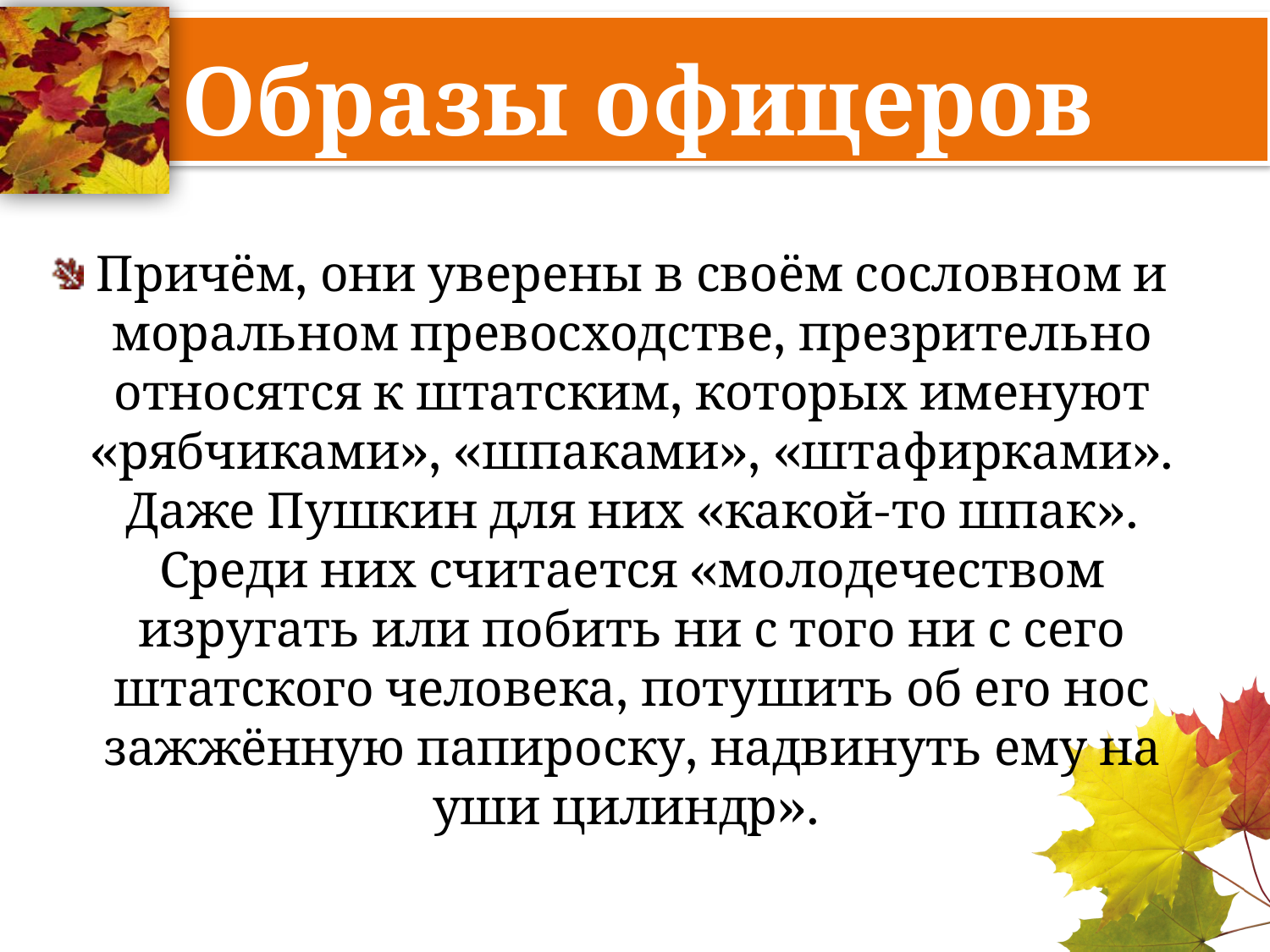

# Образы офицеров
Причём, они уверены в своём сословном и моральном превосходстве, презрительно относятся к штатским, которых именуют «рябчиками», «шпаками», «штафирками». Даже Пушкин для них «какой-то шпак». Среди них считается «молодечеством изругать или побить ни с того ни с сего штатского человека, потушить об его нос зажжённую папироску, надвинуть ему на уши цилиндр».